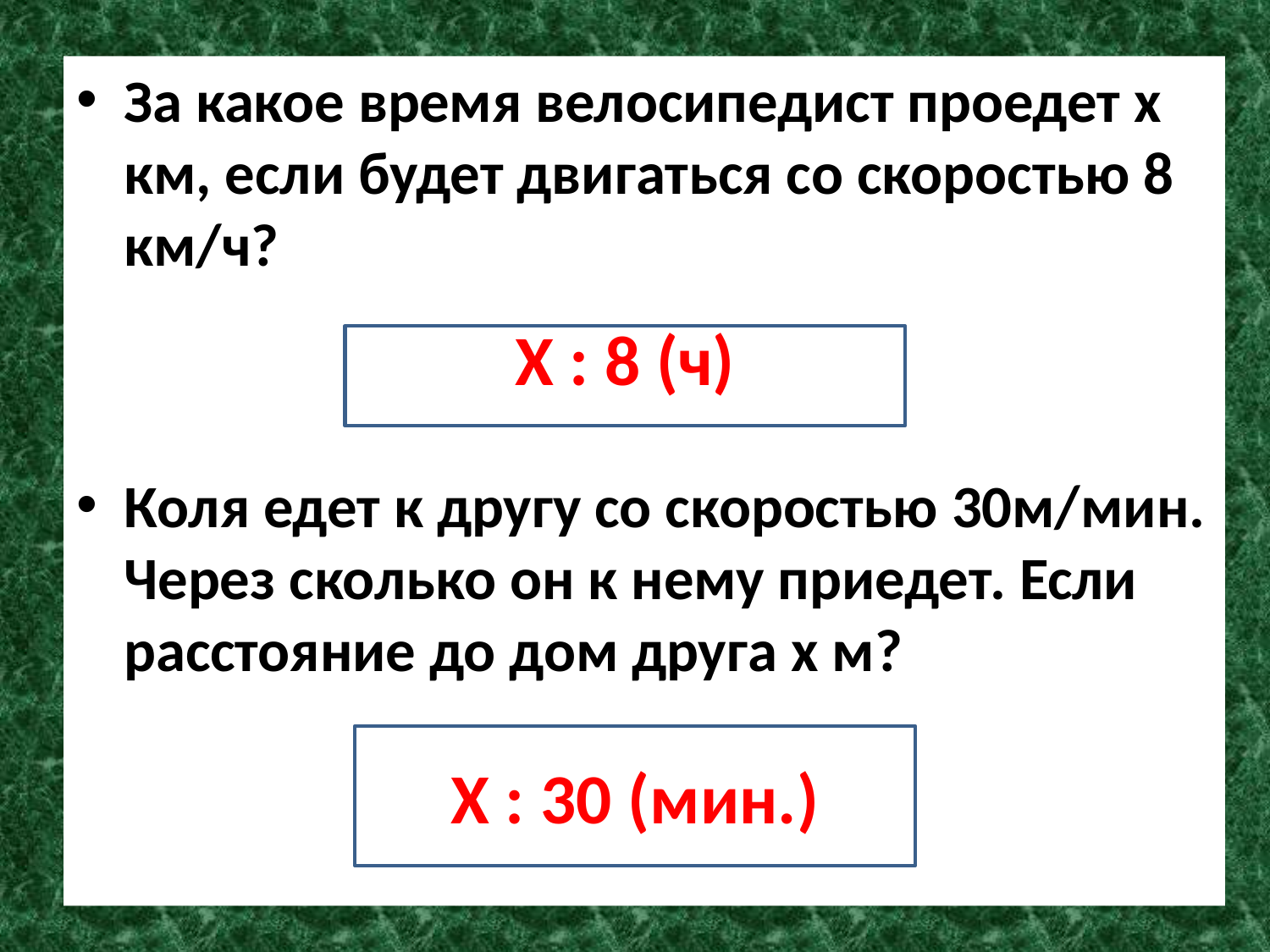

За какое время велосипедист проедет х км, если будет двигаться со скоростью 8 км/ч?

Коля едет к другу со скоростью 30м/мин. Через сколько он к нему приедет. Если расстояние до дом друга х м?
Х : 8 (ч)

Х : 30 (мин.)